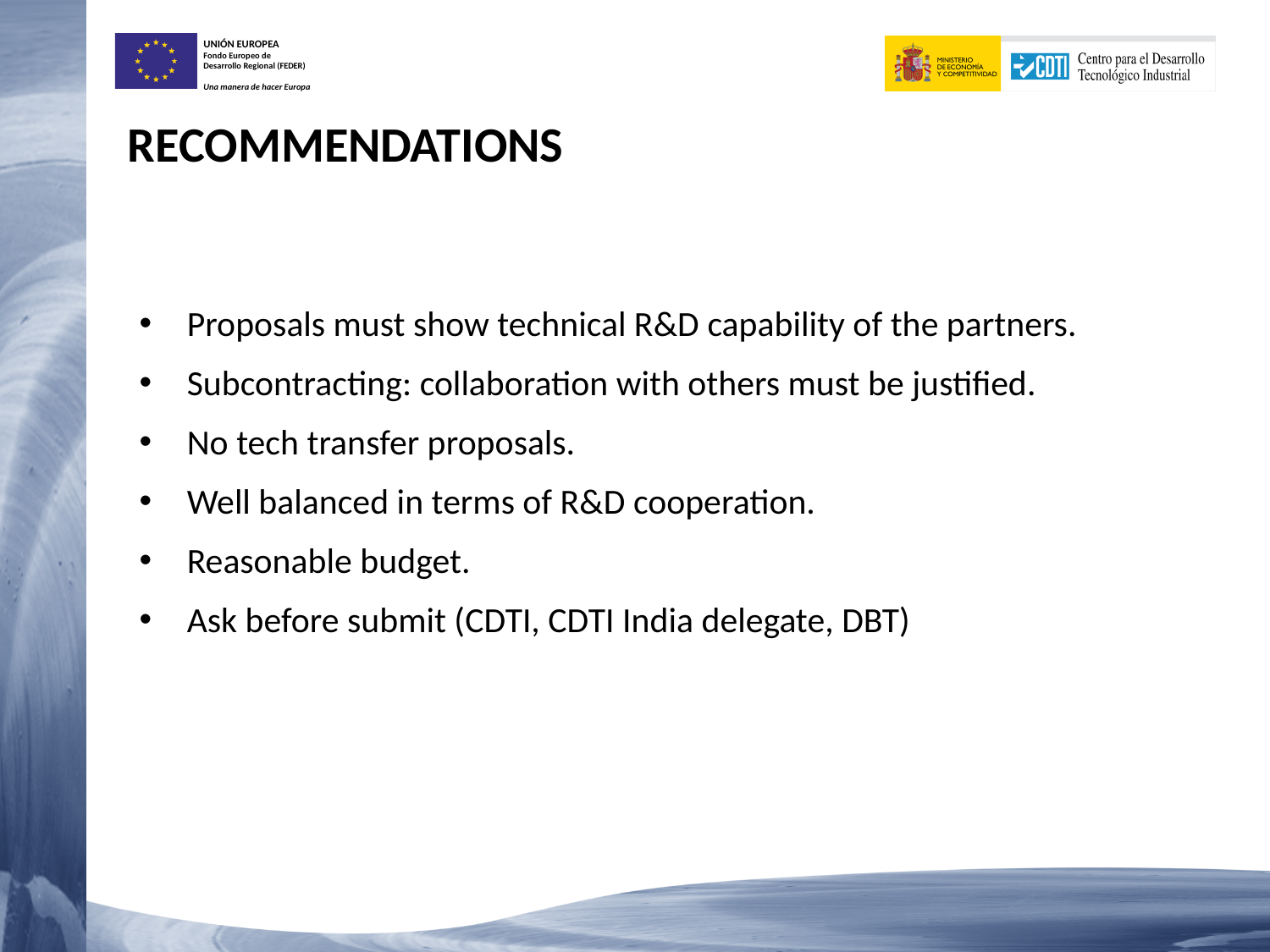

RECOMMENDATIONS

Proposals must show technical R&D capability of the partners.
Subcontracting: collaboration with others must be justified.
No tech transfer proposals.
Well balanced in terms of R&D cooperation.
Reasonable budget.
Ask before submit (CDTI, CDTI India delegate, DBT)